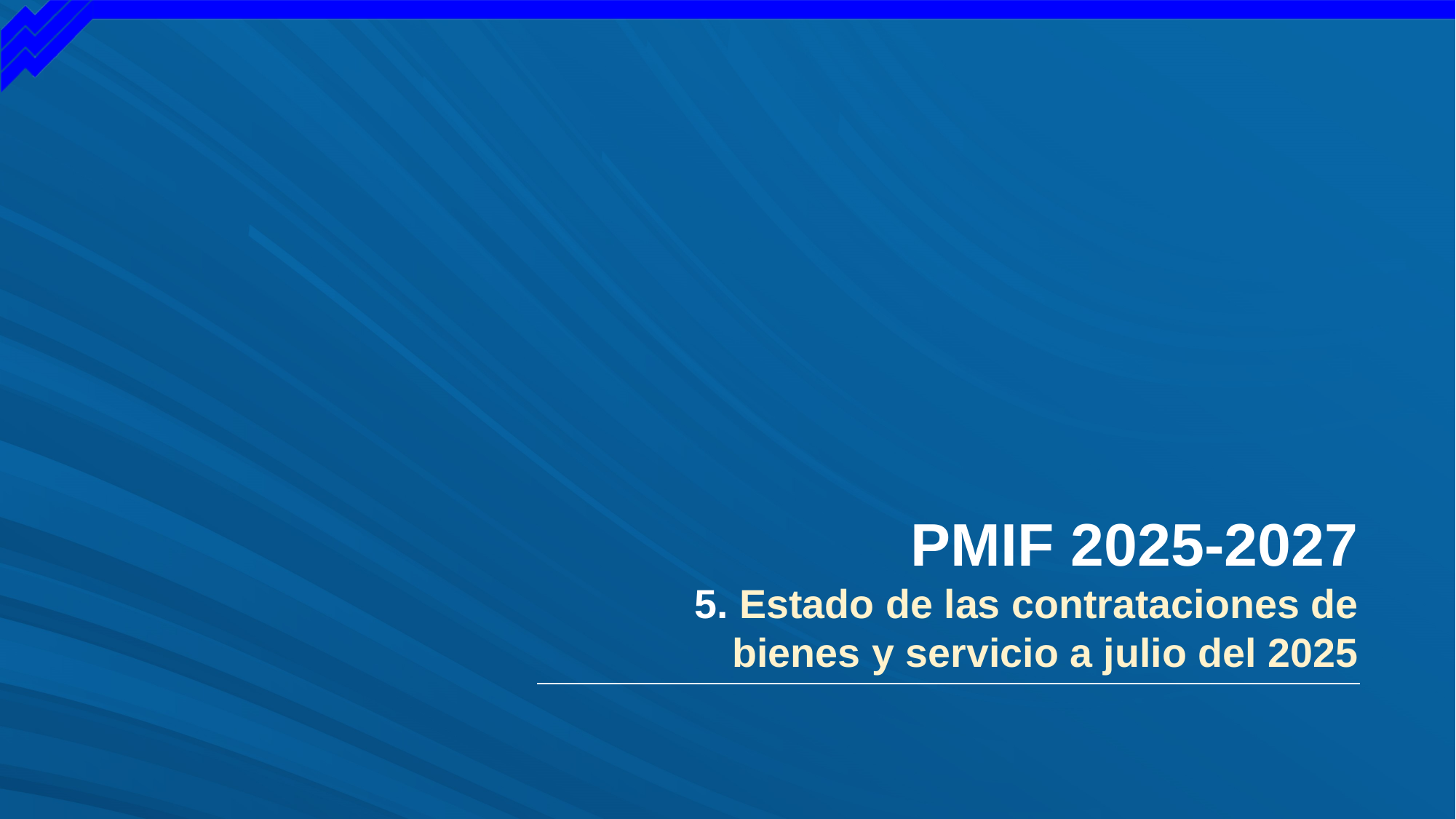

PMIF 2025-2027
5. Estado de las contrataciones de bienes y servicio a julio del 2025